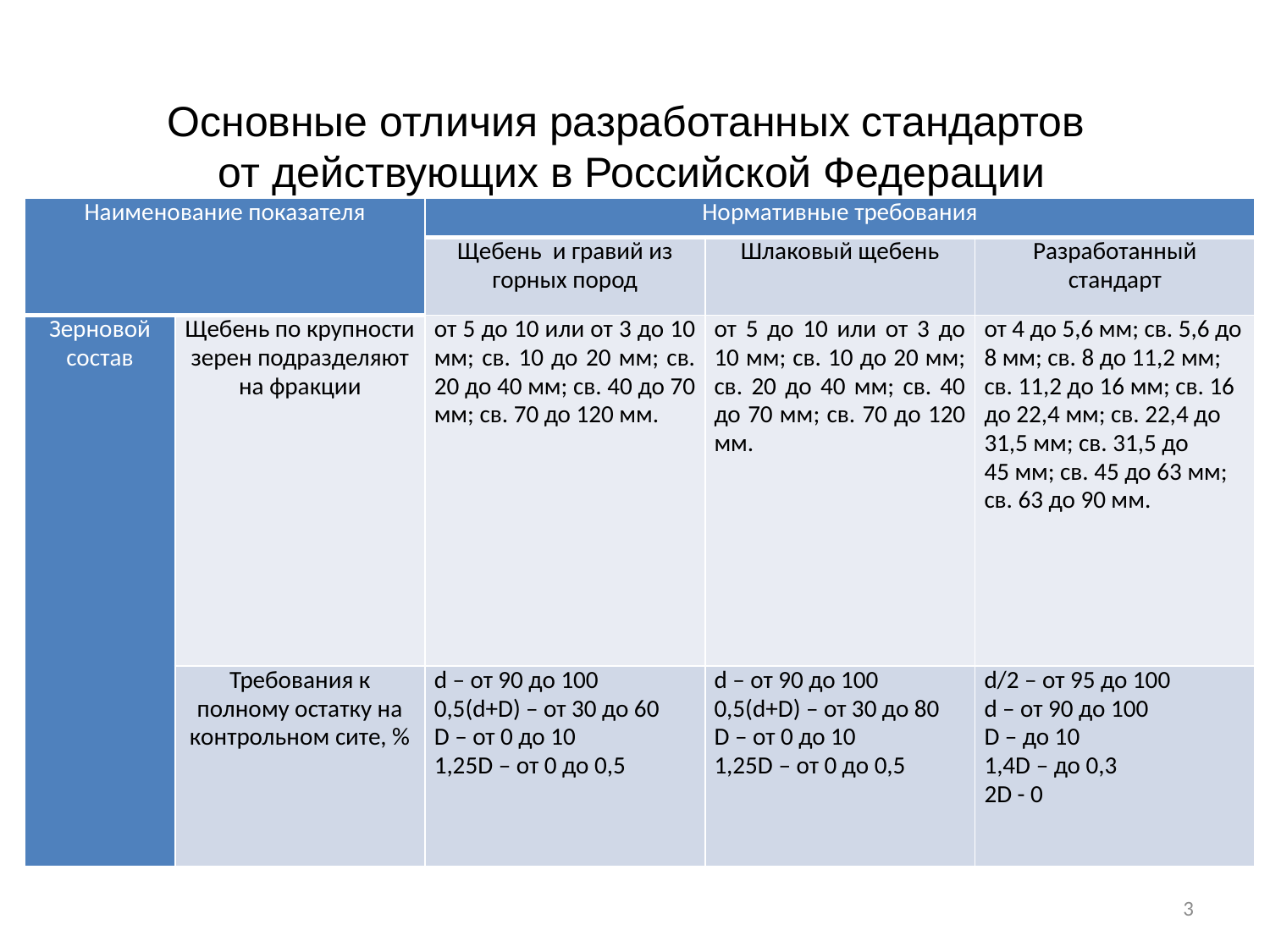

Основные отличия разработанных стандартов
от действующих в Российской Федерации

| Наименование показателя |  | Нормативные требования |  |  |
| --- | --- | --- | --- | --- |
|  |  | Щебень и гравий из горных пород | Шлаковый щебень | Разработанный стандарт |
| Зерновой состав | Щебень по крупности зерен подразделяют на фракции | от 5 до 10 или от 3 до 10 мм; св. 10 до 20 мм; св. 20 до 40 мм; св. 40 до 70 мм; св. 70 до 120 мм. | от 5 до 10 или от 3 до 10 мм; св. 10 до 20 мм; св. 20 до 40 мм; св. 40 до 70 мм; св. 70 до 120 мм. | от 4 до 5,6 мм; св. 5,6 до 8 мм; св. 8 до 11,2 мм; св. 11,2 до 16 мм; св. 16 до 22,4 мм; св. 22,4 до 31,5 мм; св. 31,5 до 45 мм; св. 45 до 63 мм; св. 63 до 90 мм. |
|  | Требования к полному остатку на контрольном сите, % | d – от 90 до 100 0,5(d+D) – от 30 до 60 D – от 0 до 10 1,25D – от 0 до 0,5 | d – от 90 до 100 0,5(d+D) – от 30 до 80 D – от 0 до 10 1,25D – от 0 до 0,5 | d/2 – от 95 до 100 d – от 90 до 100 D – до 10 1,4D – до 0,3 2D - 0 |

3